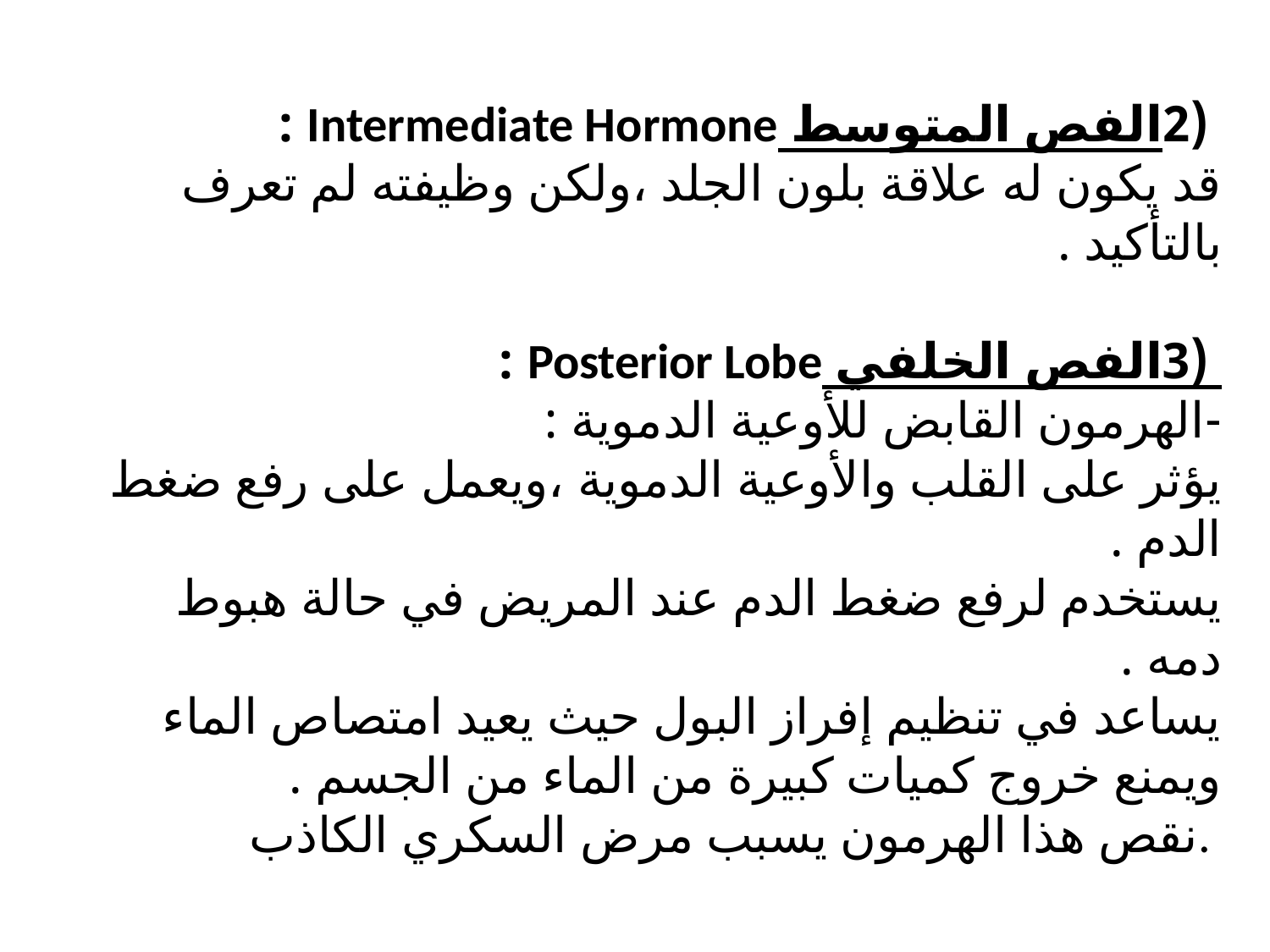

(2الفص المتوسط Intermediate Hormone :
قد يكون له علاقة بلون الجلد ،ولكن وظيفته لم تعرف بالتأكيد .

 (3الفص الخلفي Posterior Lobe :
-الهرمون القابض للأوعية الدموية :
يؤثر على القلب والأوعية الدموية ،ويعمل على رفع ضغط الدم .
يستخدم لرفع ضغط الدم عند المريض في حالة هبوط دمه .
يساعد في تنظيم إفراز البول حيث يعيد امتصاص الماء ويمنع خروج كميات كبيرة من الماء من الجسم .
نقص هذا الهرمون يسبب مرض السكري الكاذب.